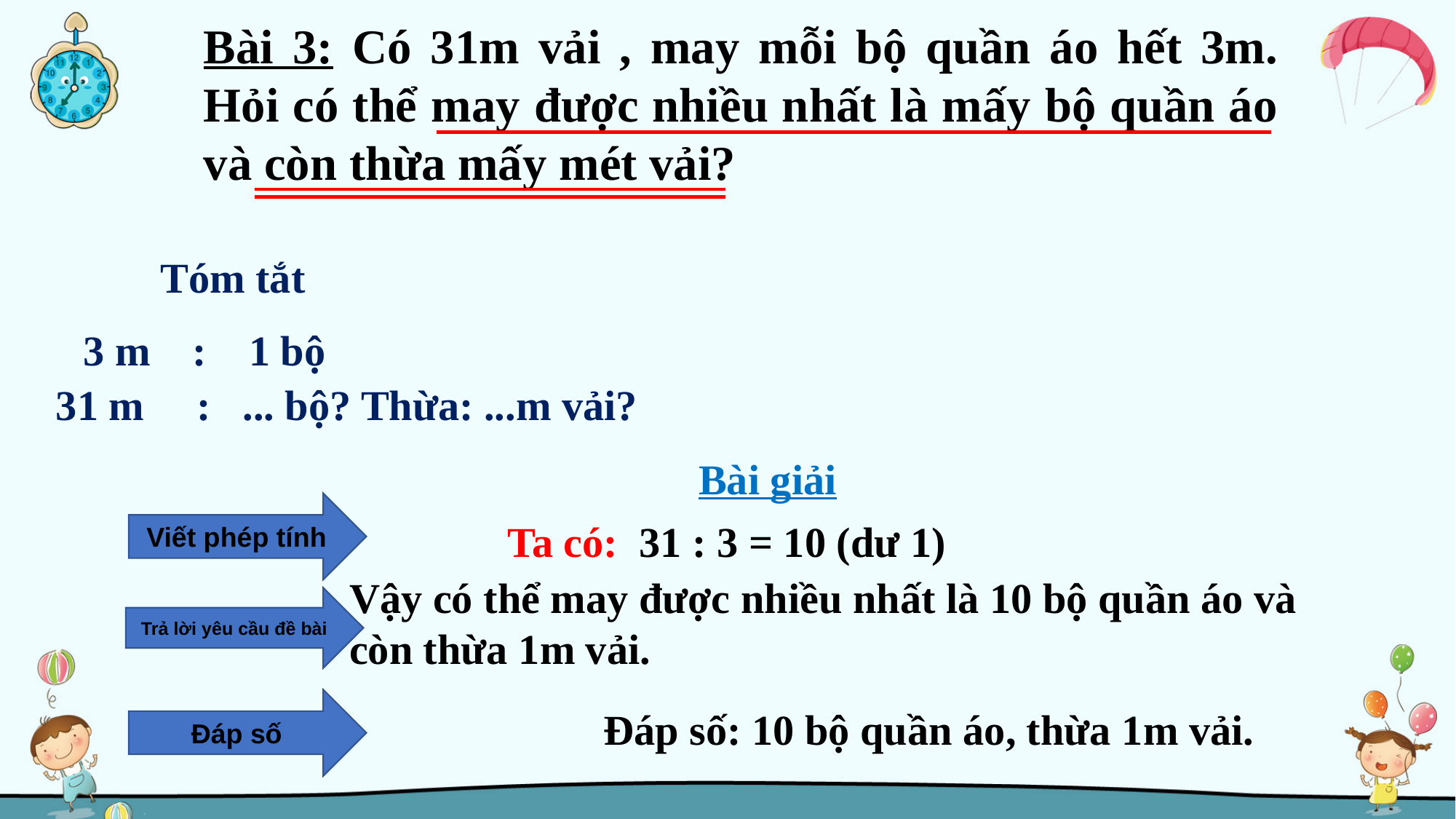

Bài 3: Có 31m vải , may mỗi bộ quần áo hết 3m. Hỏi có thể may được nhiều nhất là mấy bộ quần áo và còn thừa mấy mét vải?
Tóm tắt
3 m    :    1 bộ

31 m     :   ... bộ? Thừa: ...m vải?
Bài giải
Viết phép tính
Ta có:  31 : 3 = 10 (dư 1)

Vậy có thể may được nhiều nhất là 10 bộ quần áo và
còn thừa 1m vải.
Trả lời yêu cầu đề bài
Đáp số
Đáp số: 10 bộ quần áo, thừa 1m vải.